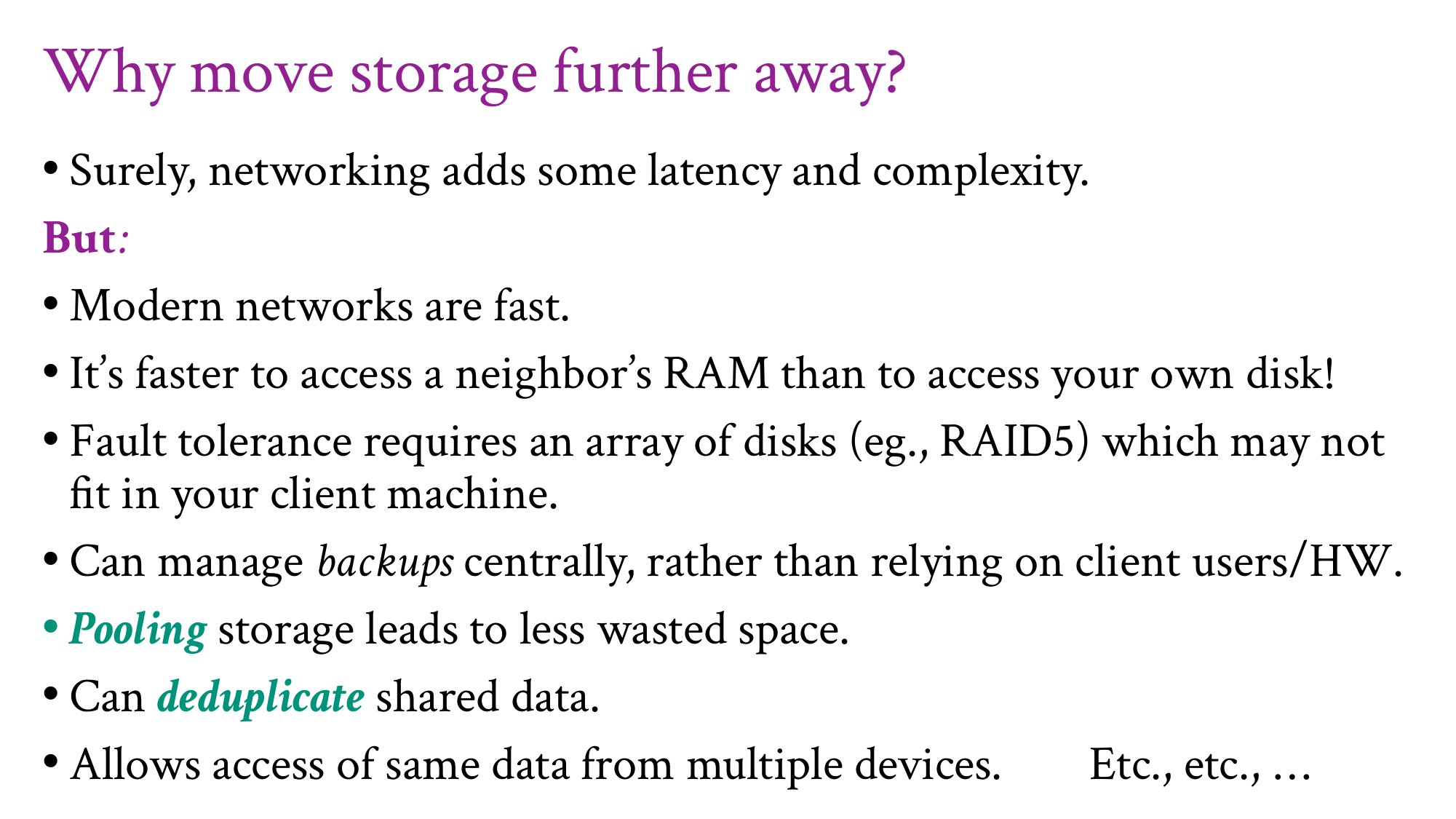

# Why move storage further away?
Surely, networking adds some latency and complexity.
But:
Modern networks are fast.
It’s faster to access a neighbor’s RAM than to access your own disk!
Fault tolerance requires an array of disks (eg., RAID5) which may not fit in your client machine.
Can manage backups centrally, rather than relying on client users/HW.
Pooling storage leads to less wasted space.
Can deduplicate shared data.
Allows access of same data from multiple devices.        Etc., etc., …